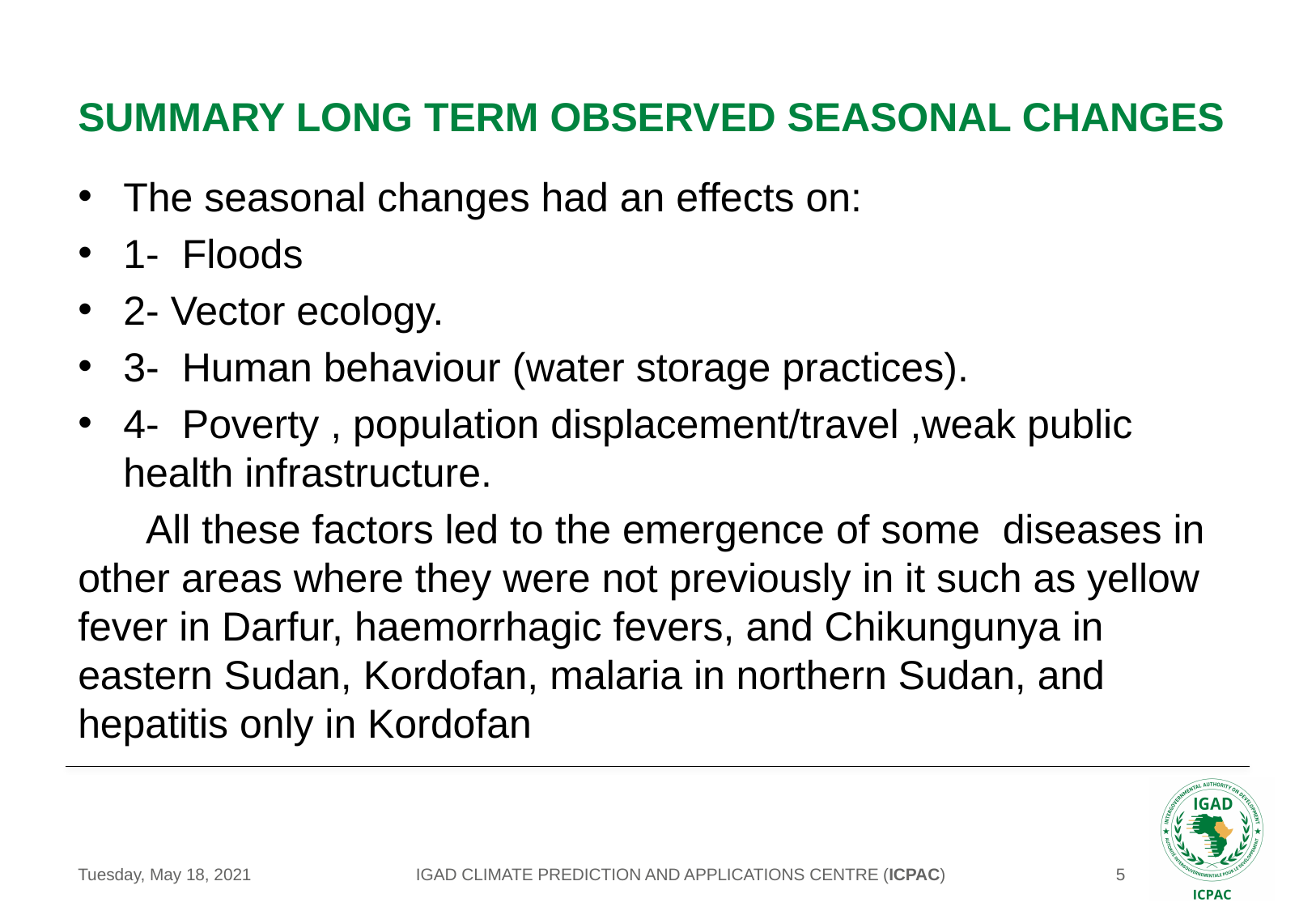

# summary long term observed seasonal changes
The seasonal changes had an effects on:
1-  Floods
2- Vector ecology.
3-  Human behaviour (water storage practices).
4-  Poverty , population displacement/travel ,weak public health infrastructure.
      All these factors led to the emergence of some  diseases in other areas where they were not previously in it such as yellow fever in Darfur, haemorrhagic fevers, and Chikungunya in eastern Sudan, Kordofan, malaria in northern Sudan, and hepatitis only in Kordofan
IGAD CLIMATE PREDICTION AND APPLICATIONS CENTRE (ICPAC)
Tuesday, May 18, 2021
5